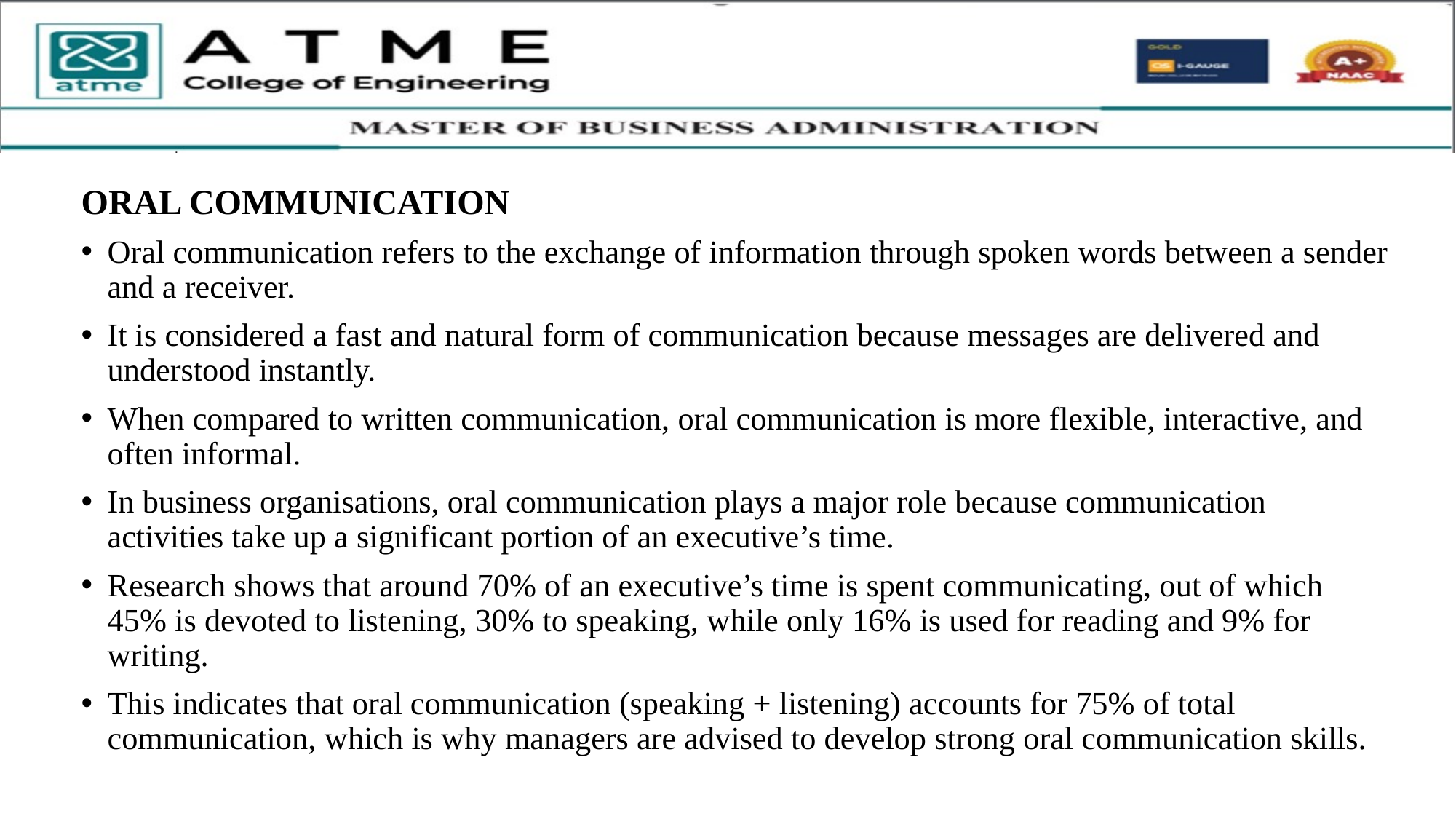

ORAL COMMUNICATION
Oral communication refers to the exchange of information through spoken words between a sender and a receiver.
It is considered a fast and natural form of communication because messages are delivered and understood instantly.
When compared to written communication, oral communication is more flexible, interactive, and often informal.
In business organisations, oral communication plays a major role because communication activities take up a significant portion of an executive’s time.
Research shows that around 70% of an executive’s time is spent communicating, out of which 45% is devoted to listening, 30% to speaking, while only 16% is used for reading and 9% for writing.
This indicates that oral communication (speaking + listening) accounts for 75% of total communication, which is why managers are advised to develop strong oral communication skills.